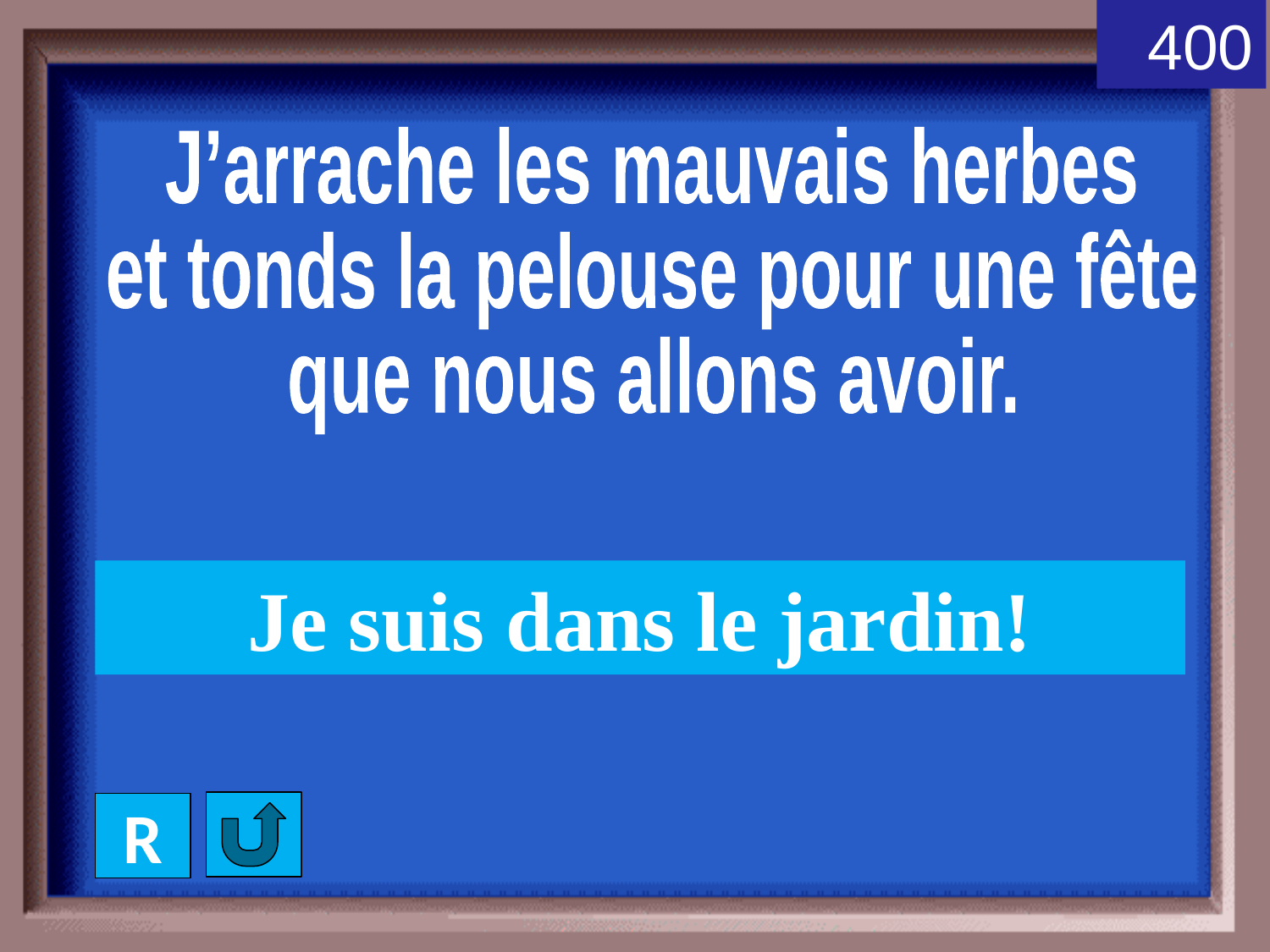

400
J’arrache les mauvais herbes
et tonds la pelouse pour une fête
que nous allons avoir.

Je suis dans le jardin!

R